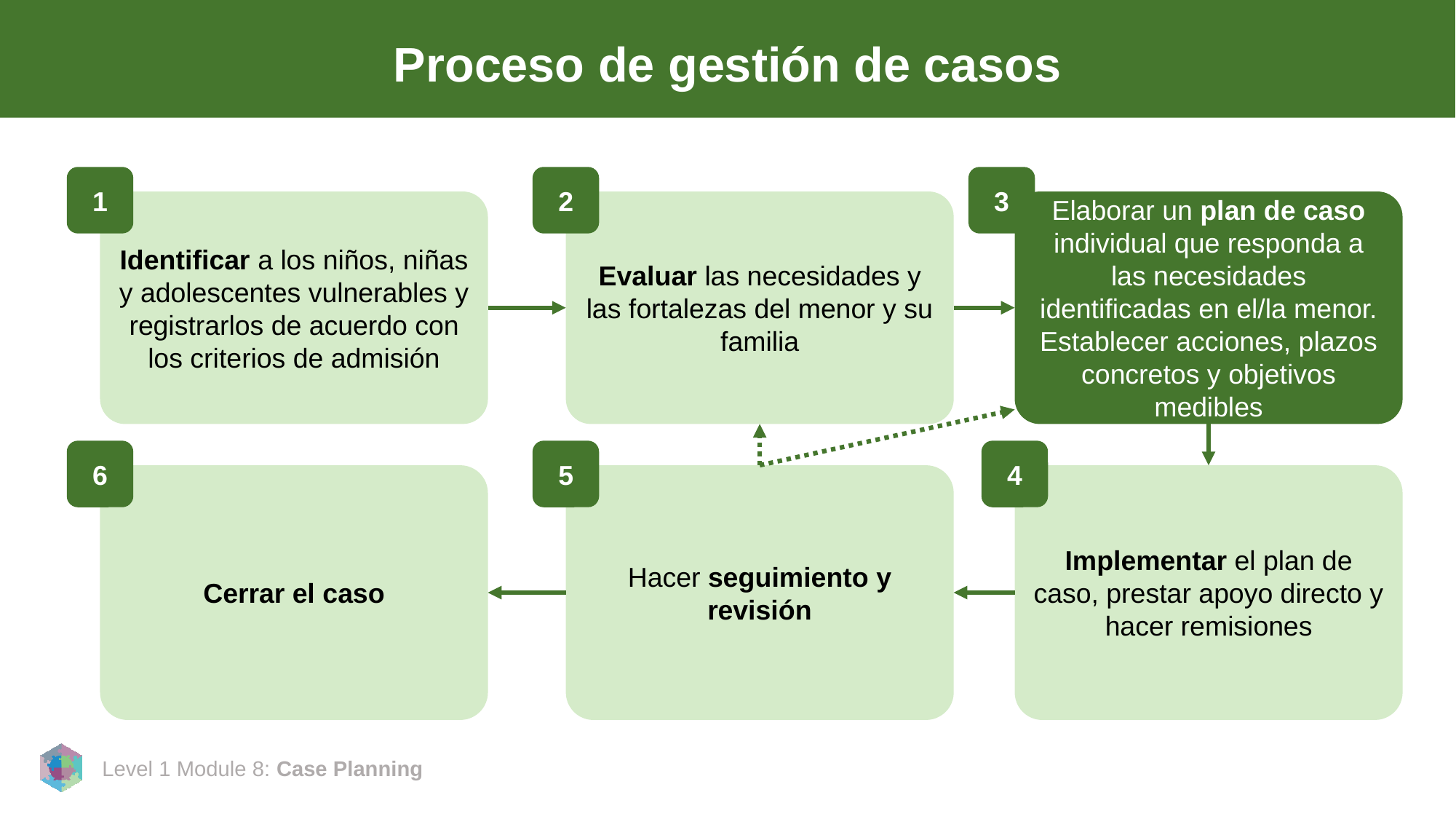

# Proceso de gestión de casos
1
2
3
Identificar a los niños, niñas y adolescentes vulnerables y registrarlos de acuerdo con los criterios de admisión
Evaluar las necesidades y las fortalezas del menor y su familia
Elaborar un plan de caso individual que responda a las necesidades identificadas en el/la menor. Establecer acciones, plazos concretos y objetivos medibles
6
5
4
Cerrar el caso
Hacer seguimiento y revisión
Implementar el plan de caso, prestar apoyo directo y hacer remisiones